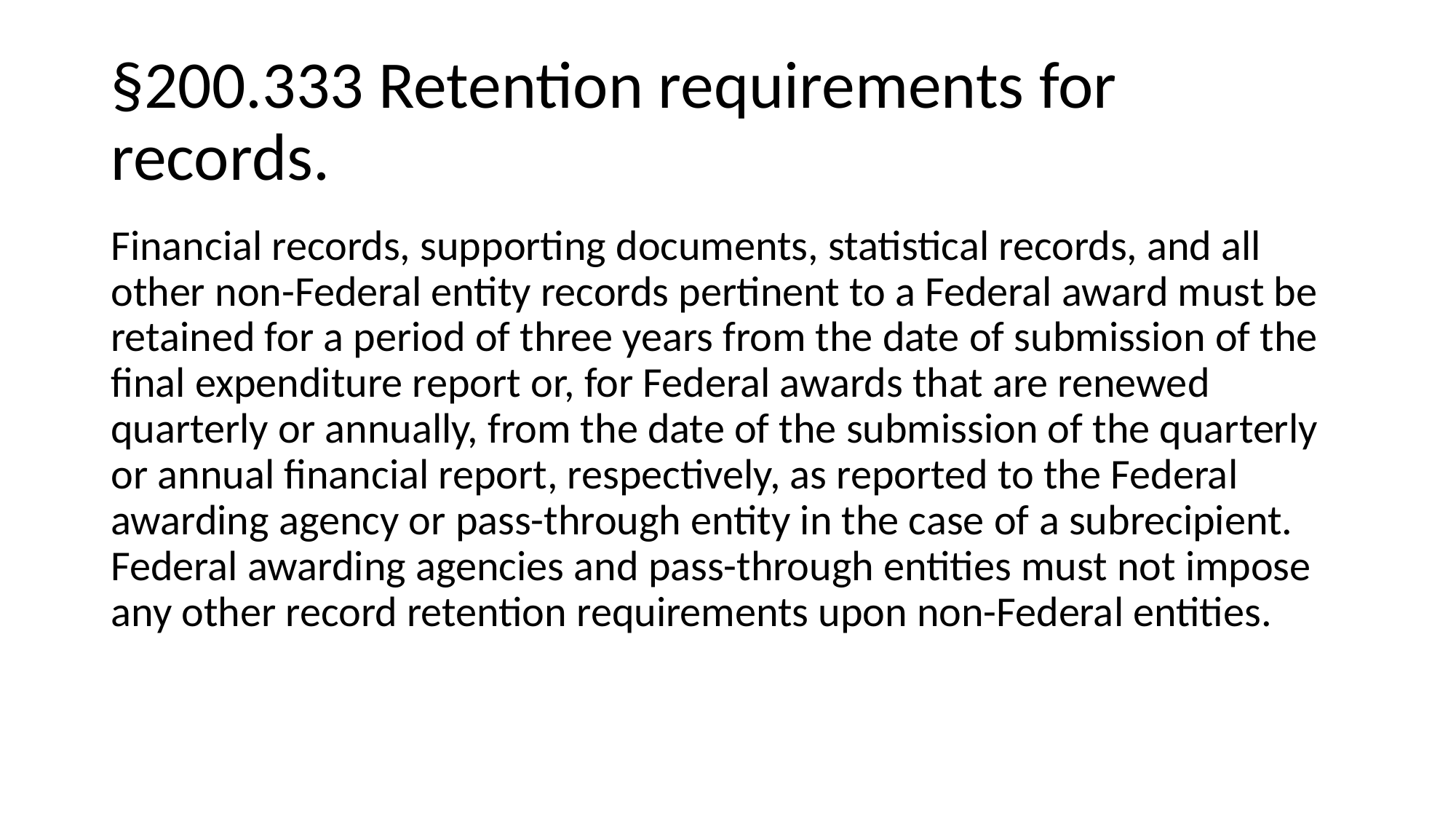

# §200.333 Retention requirements for records.
Financial records, supporting documents, statistical records, and all other non-Federal entity records pertinent to a Federal award must be retained for a period of three years from the date of submission of the final expenditure report or, for Federal awards that are renewed quarterly or annually, from the date of the submission of the quarterly or annual financial report, respectively, as reported to the Federal awarding agency or pass-through entity in the case of a subrecipient. Federal awarding agencies and pass-through entities must not impose any other record retention requirements upon non-Federal entities.